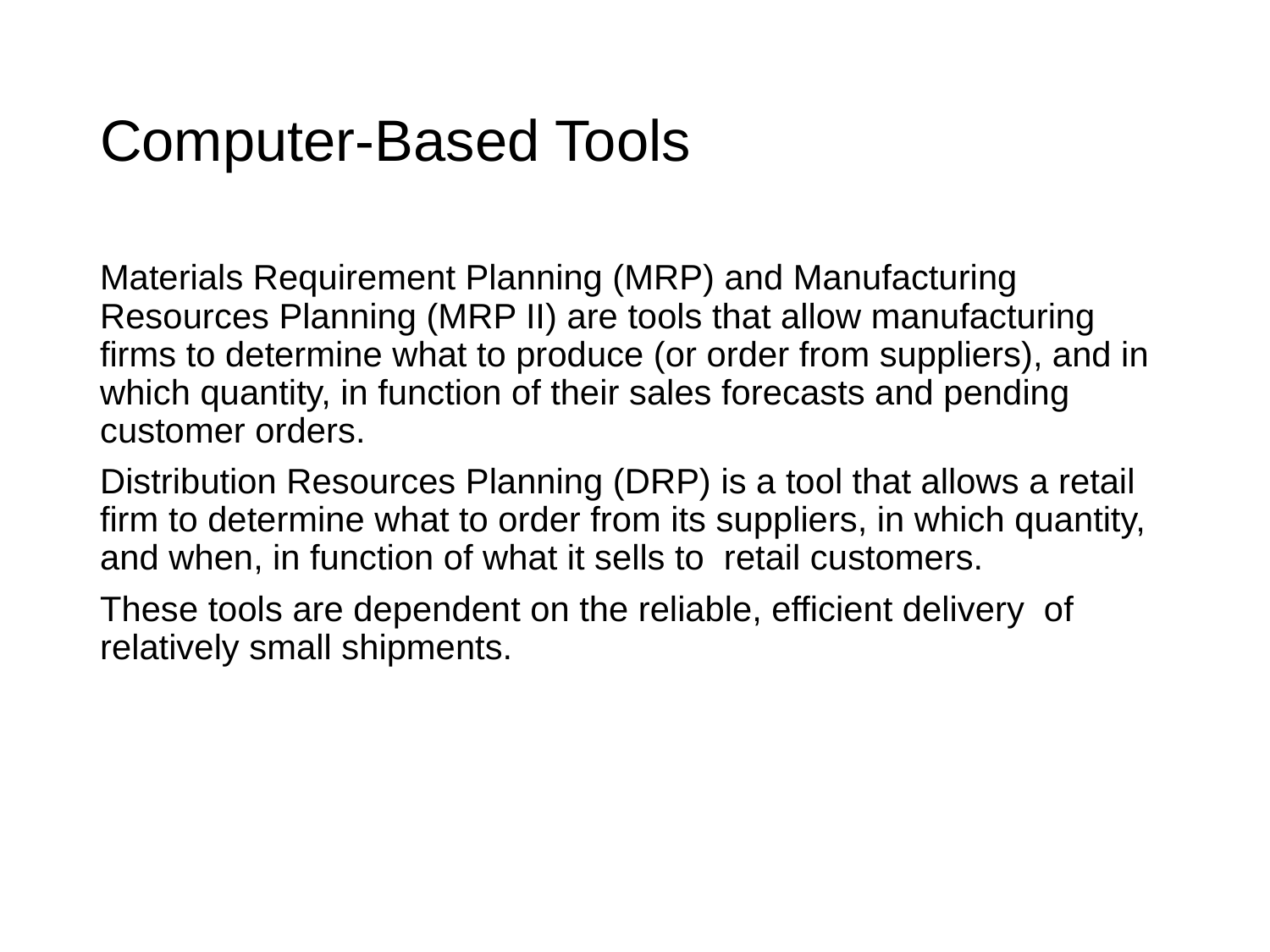

# Computer-Based Tools
Materials Requirement Planning (MRP) and Manufacturing Resources Planning (MRP II) are tools that allow manufacturing firms to determine what to produce (or order from suppliers), and in which quantity, in function of their sales forecasts and pending customer orders.
Distribution Resources Planning (DRP) is a tool that allows a retail firm to determine what to order from its suppliers, in which quantity, and when, in function of what it sells to  retail customers.
These tools are dependent on the reliable, efficient delivery  of relatively small shipments.